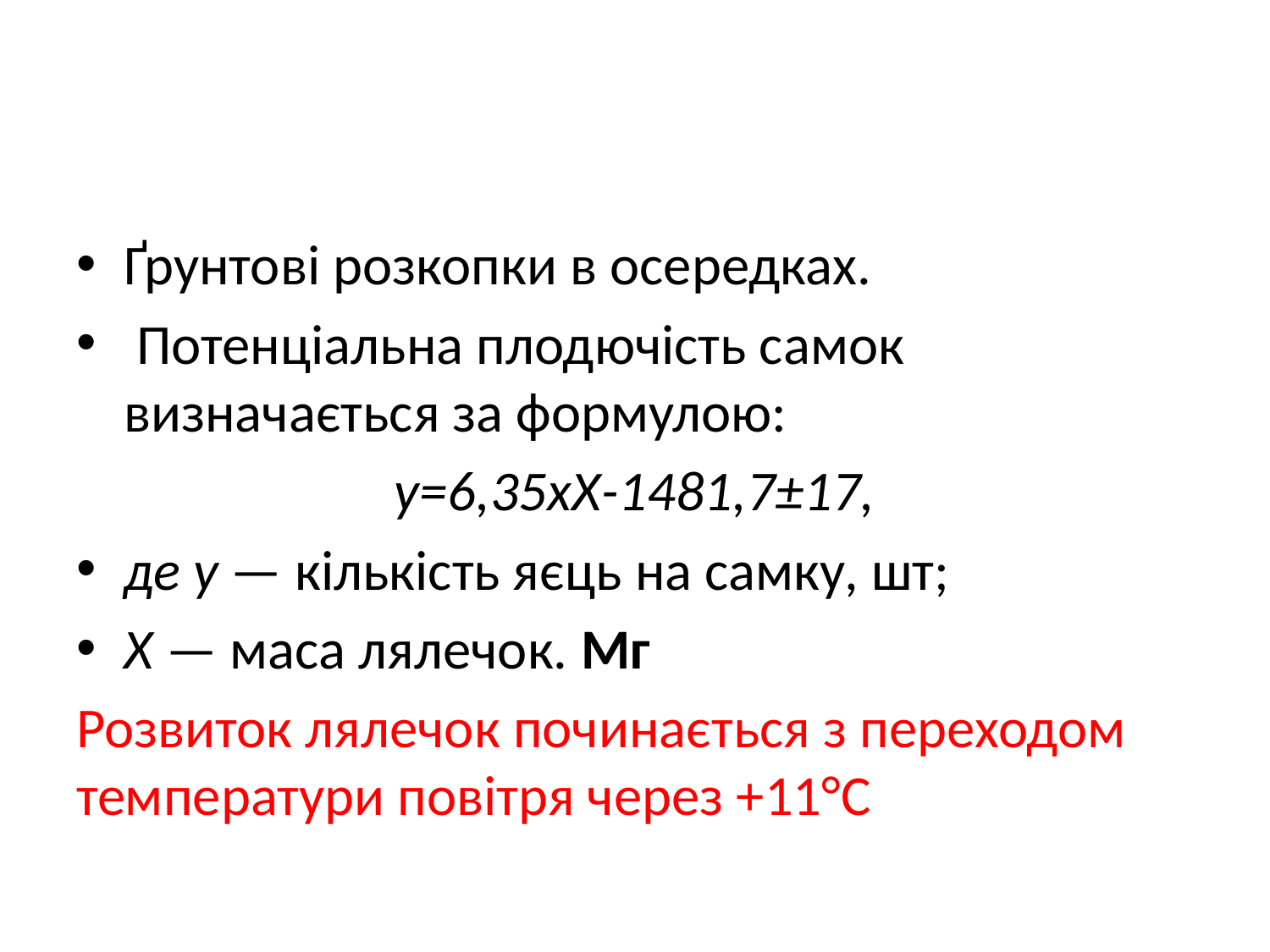

#
Ґрунтові розкопки в осередках.
 Потенціальна плодючість самок визначається за формулою:
у=6,35хХ-1481,7±17,
де у — кількість яєць на самку, шт;
X — маса лялечок. Мг
Розвиток лялечок починається з переходом температури повітря через +11°С